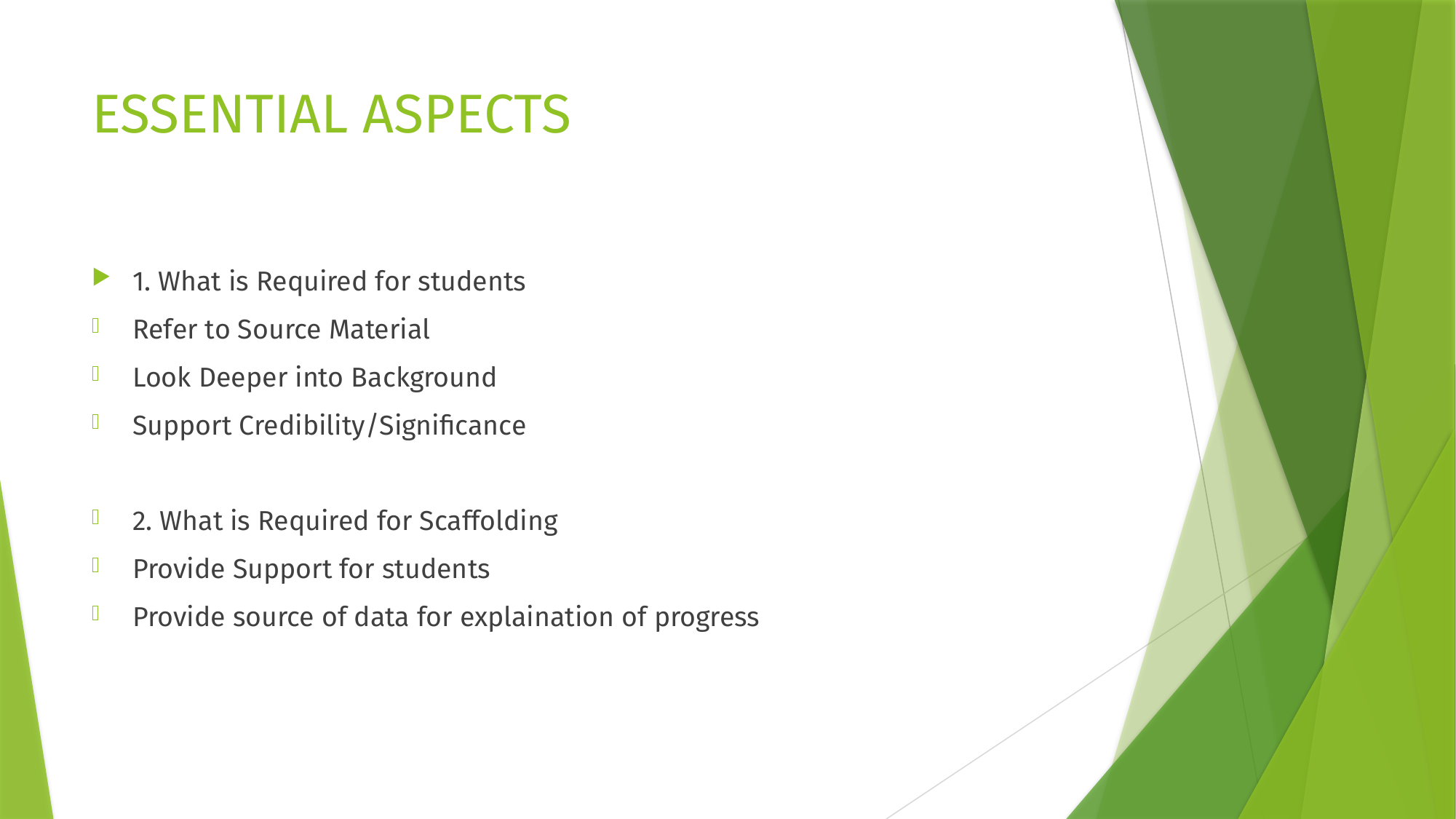

# ESSENTIAL ASPECTS
1. What is Required for students
Refer to Source Material
Look Deeper into Background
Support Credibility/Significance

2. What is Required for Scaffolding
Provide Support for students
Provide source of data for explaination of progress